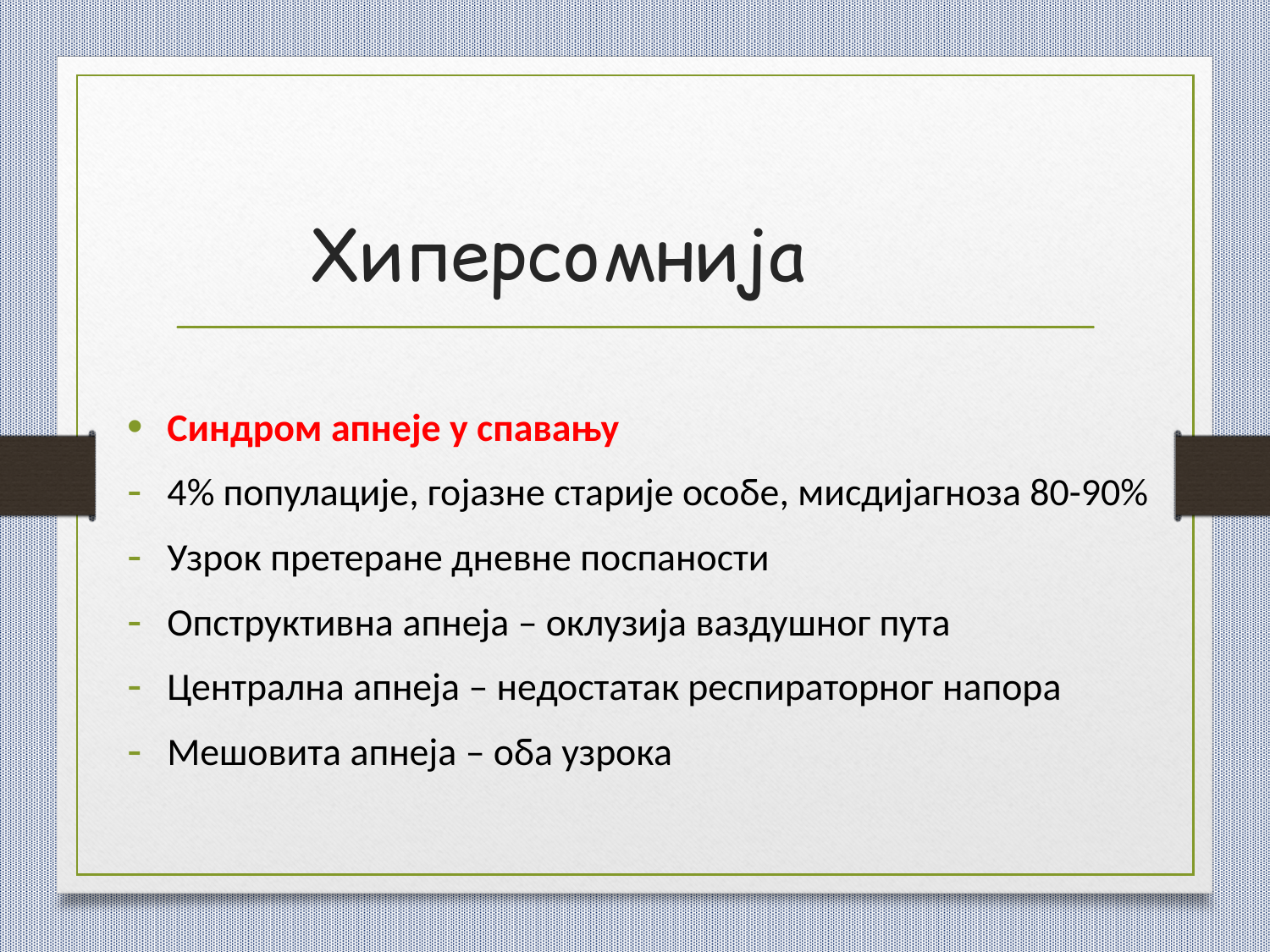

# Хиперсомнија
Синдром апнеје у спавању
4% популације, гојазне старије особе, мисдијагноза 80-90%
Узрок претеране дневне поспаности
Опструктивна апнеја – оклузија ваздушног пута
Централна апнеја – недостатак респираторног напора
Мешовита апнеја – оба узрока